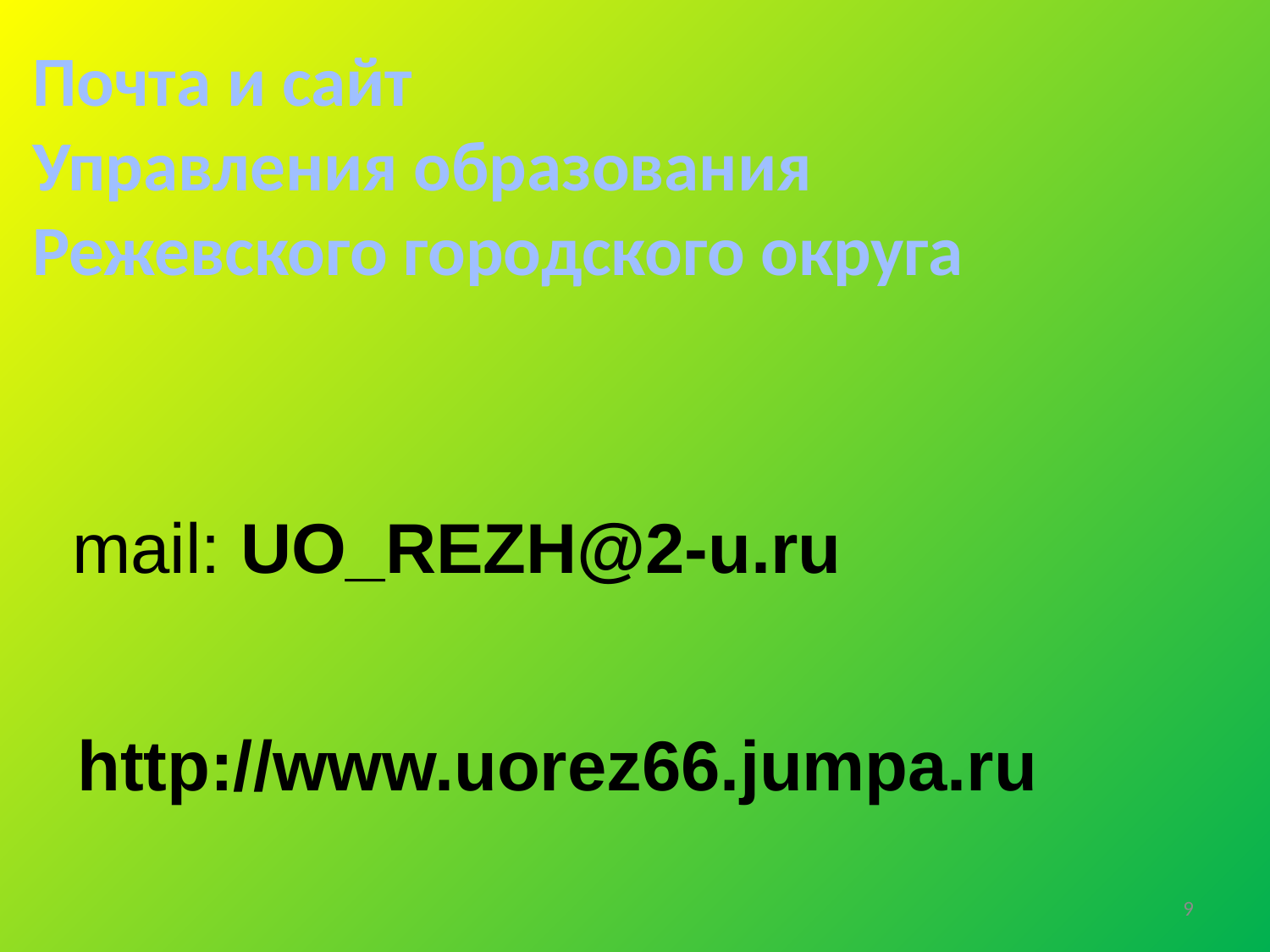

Почта и сайт
Управления образования Режевского городского округа
mail: UO_REZH@2-u.ru
http://www.uorez66.jumpa.ru
9